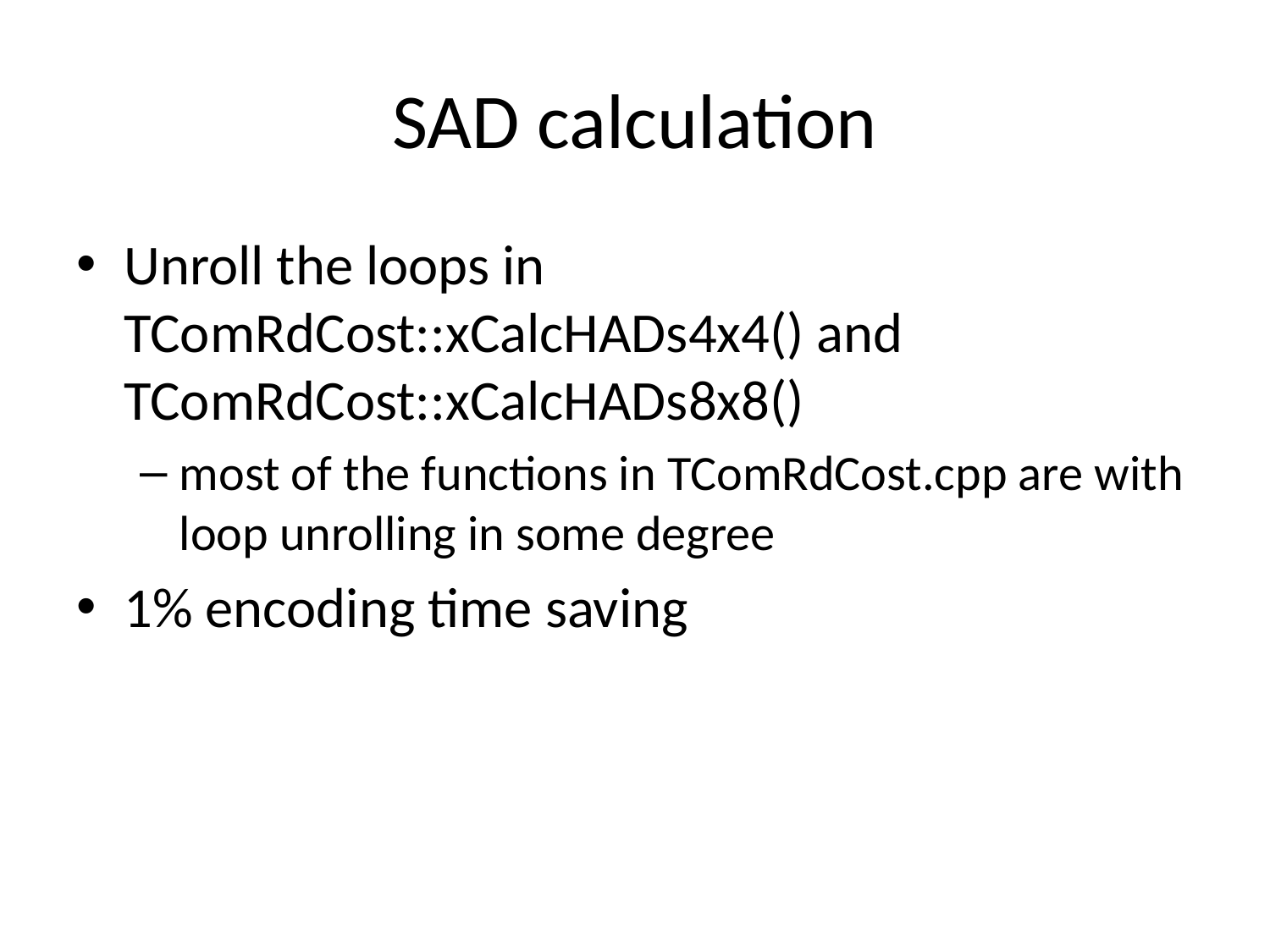

# SAD calculation
Unroll the loops in TComRdCost::xCalcHADs4x4() and TComRdCost::xCalcHADs8x8()
most of the functions in TComRdCost.cpp are with loop unrolling in some degree
1% encoding time saving